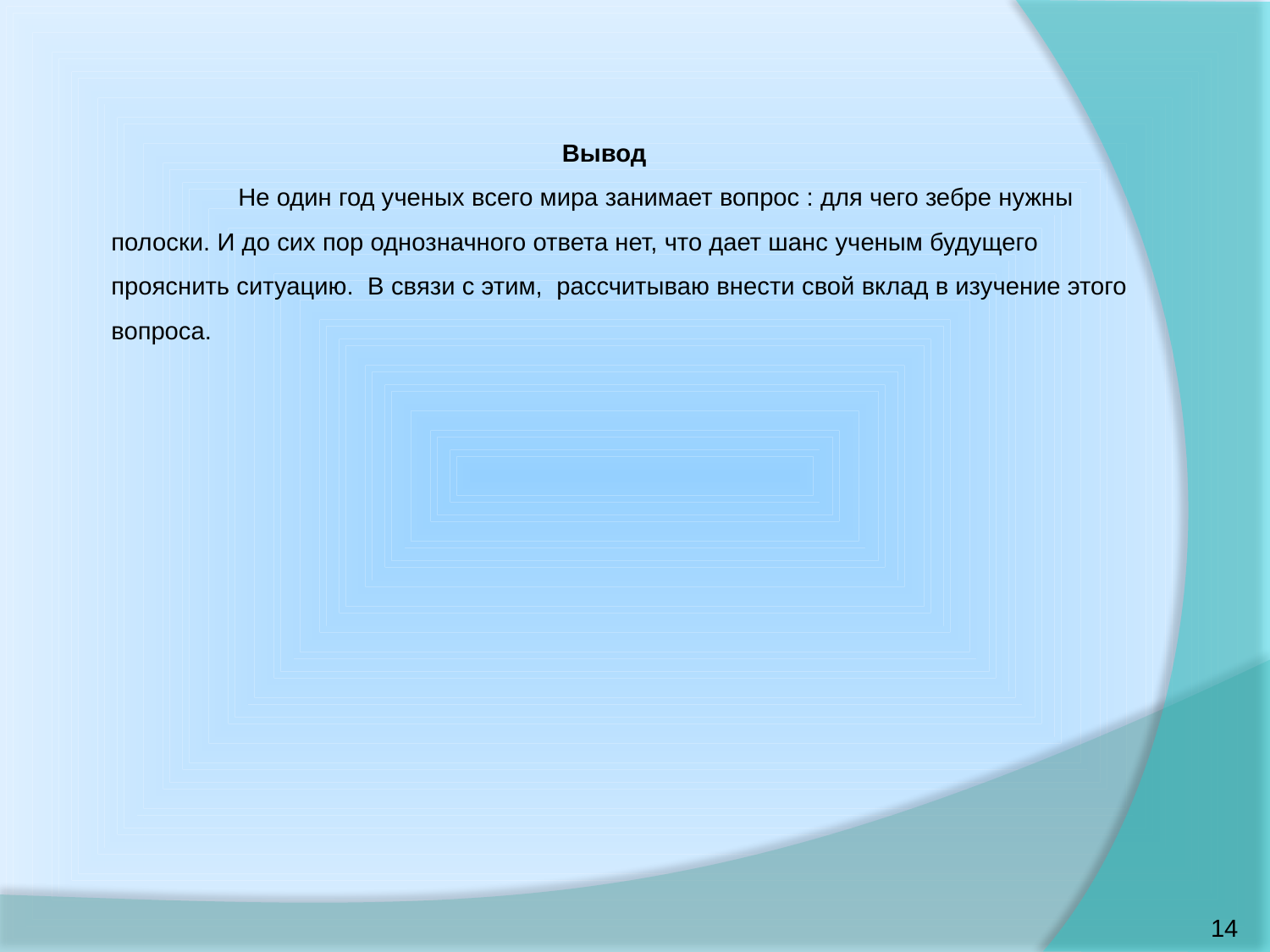

# Вывод Не один год ученых всего мира занимает вопрос : для чего зебре нужны полоски. И до сих пор однозначного ответа нет, что дает шанс ученым будущего прояснить ситуацию.  В связи с этим,  рассчитываю внести свой вклад в изучение этого  вопроса.
14